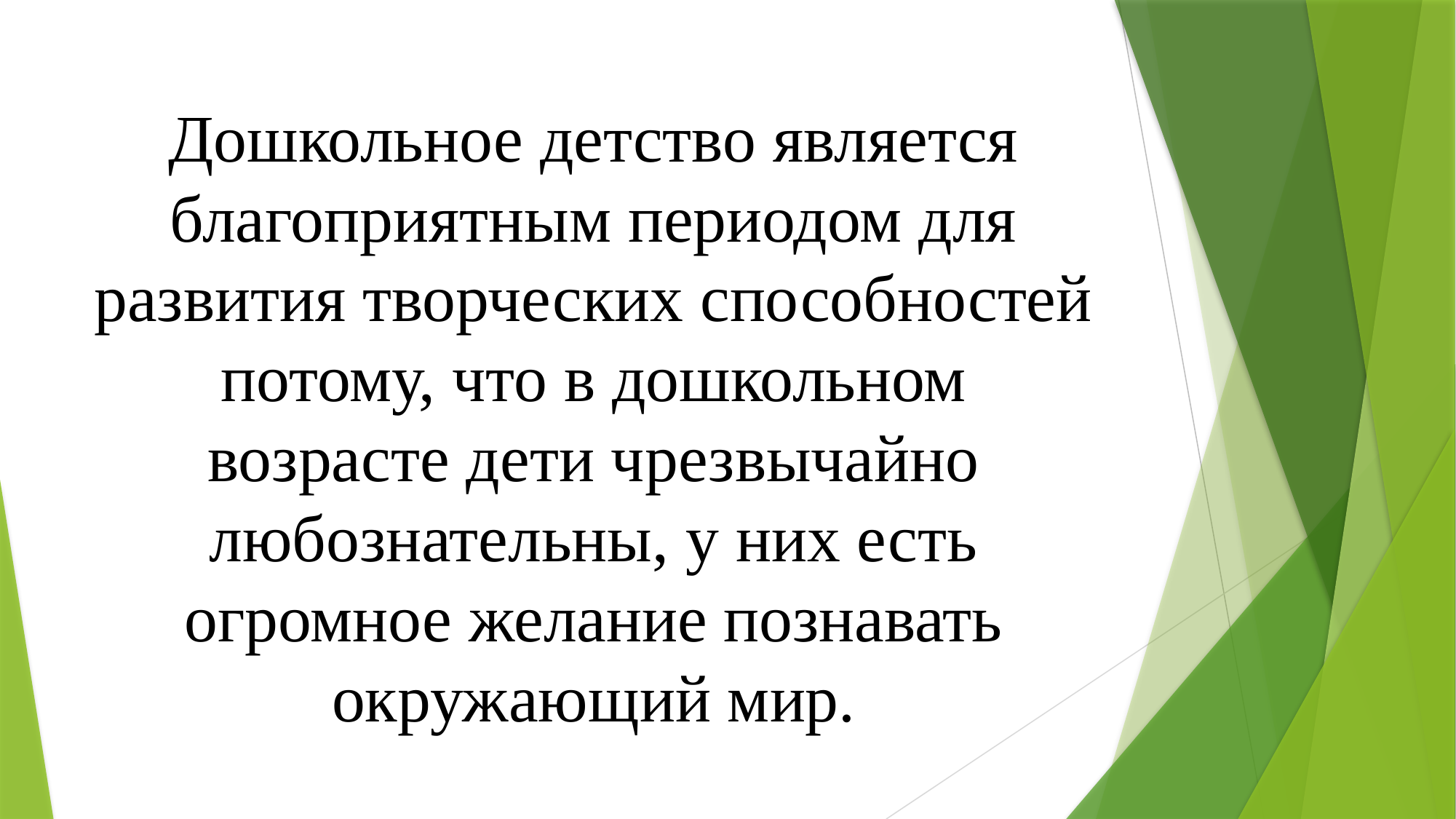

#
Дошкольное детство является благоприятным периодом для развития творческих способностей потому, что в дошкольном возрасте дети чрезвычайно любознательны, у них есть огромное желание познавать окружающий мир.